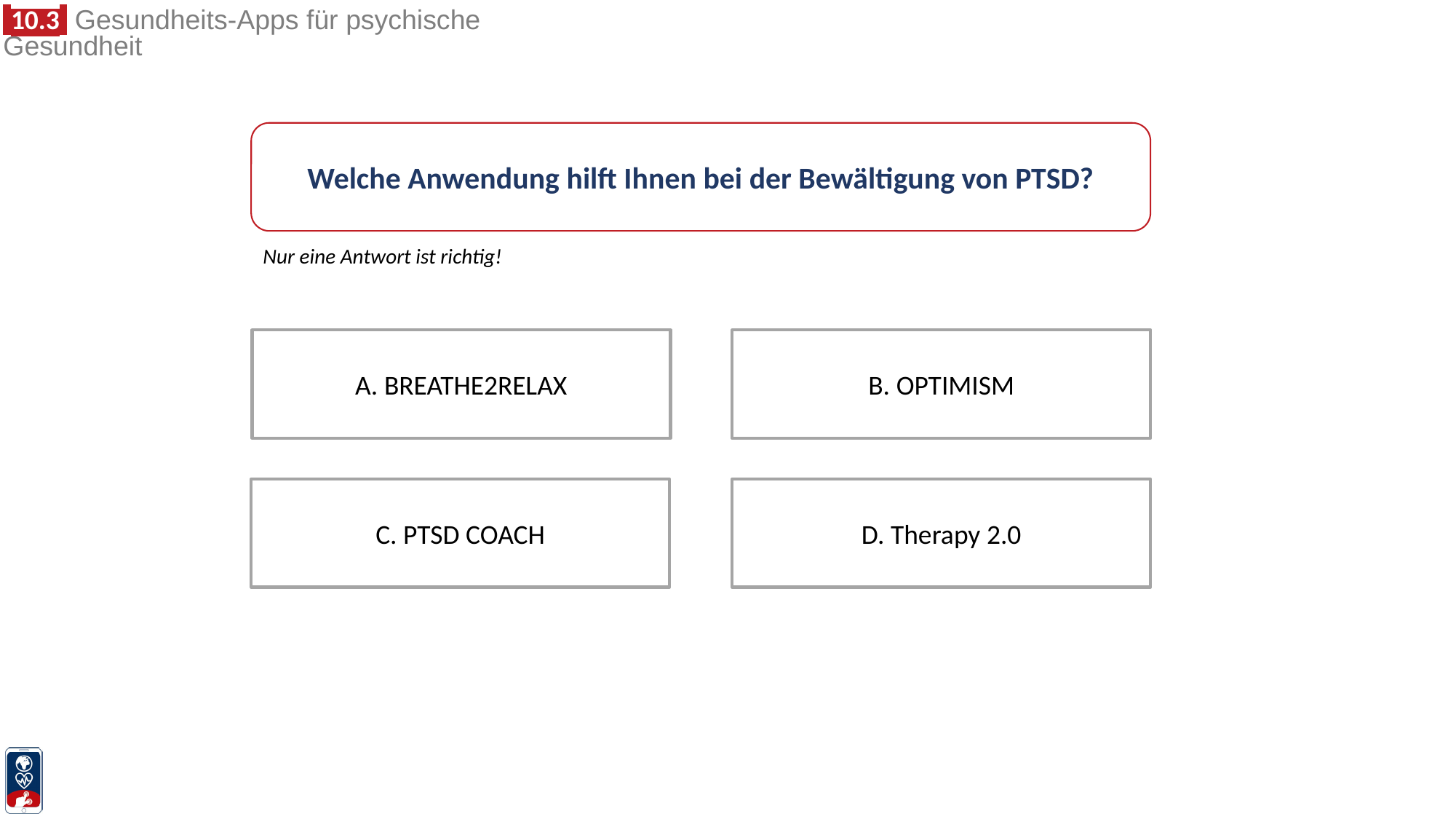

Welche Anwendung hilft Ihnen bei der Bewältigung von PTSD?
Nur eine Antwort ist richtig!
A. BREATHE2RELAX
B. OPTIMISM
C. PTSD COACH
D. Therapy 2.0